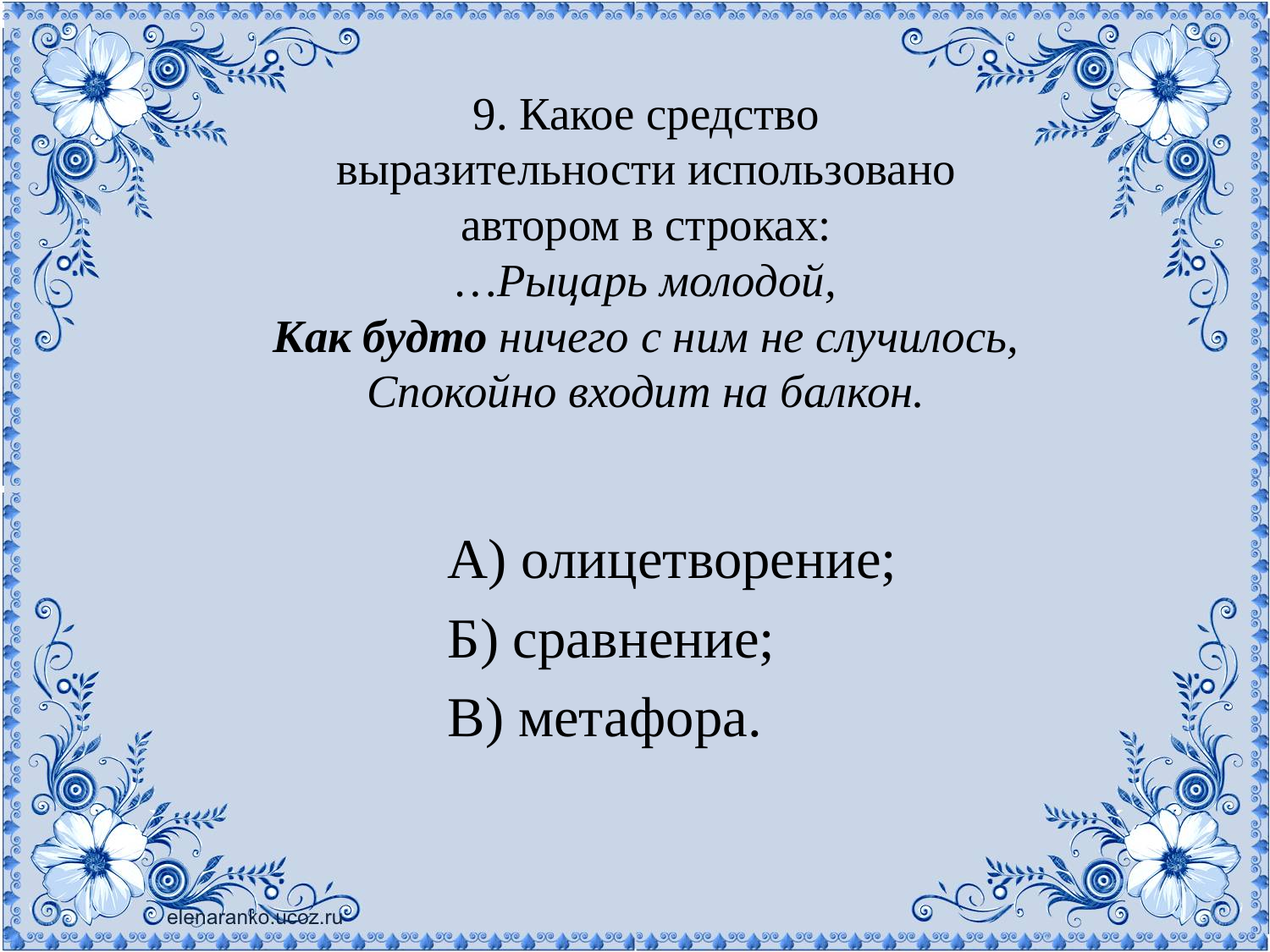

# 9. Какое средство выразительности использовано автором в строках: …Рыцарь молодой, Как будто ничего с ним не случилось, Спокойно входит на балкон.
А) олицетворение;
Б) сравнение;
В) метафора.